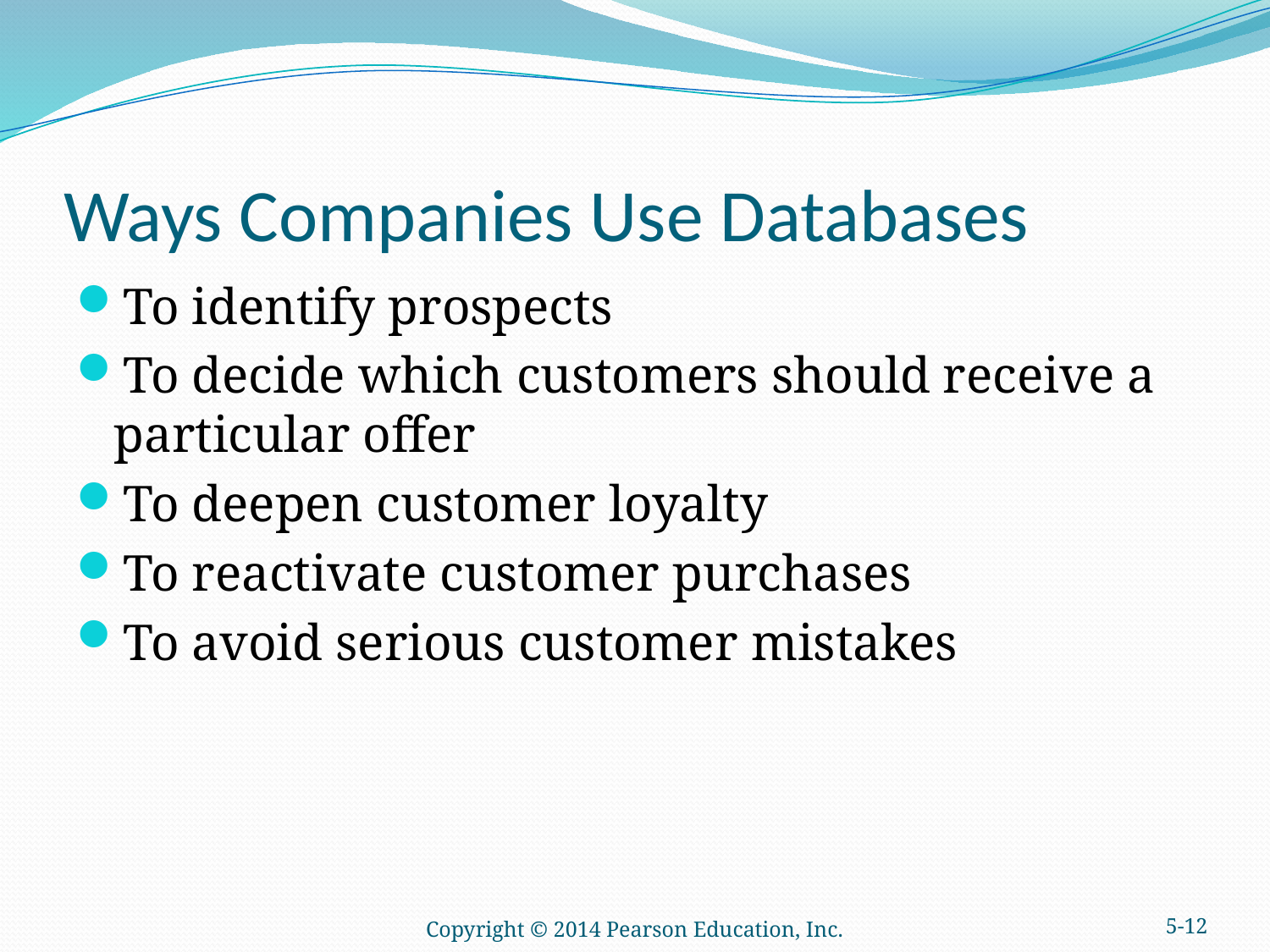

# Ways Companies Use Databases
To identify prospects
To decide which customers should receive a particular offer
To deepen customer loyalty
To reactivate customer purchases
To avoid serious customer mistakes